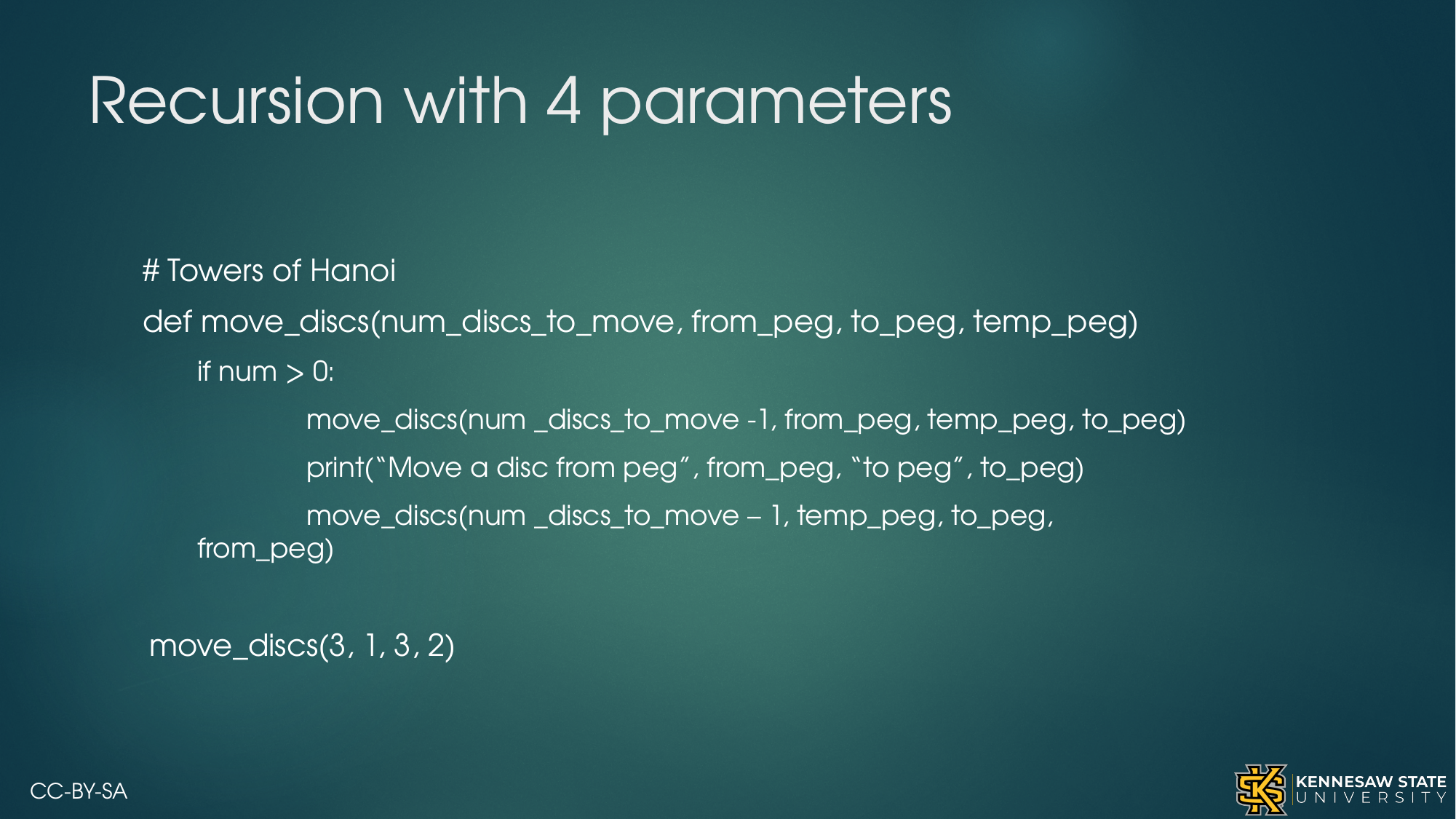

# Recursion with 4 parameters
# Towers of Hanoi
def move_discs(num_discs_to_move, from_peg, to_peg, temp_peg)
if num > 0:
	move_discs(num _discs_to_move -1, from_peg, temp_peg, to_peg)
	print(“Move a disc from peg”, from_peg, “to peg”, to_peg)
	move_discs(num _discs_to_move – 1, temp_peg, to_peg, from_peg)

move_discs(3, 1, 3, 2)